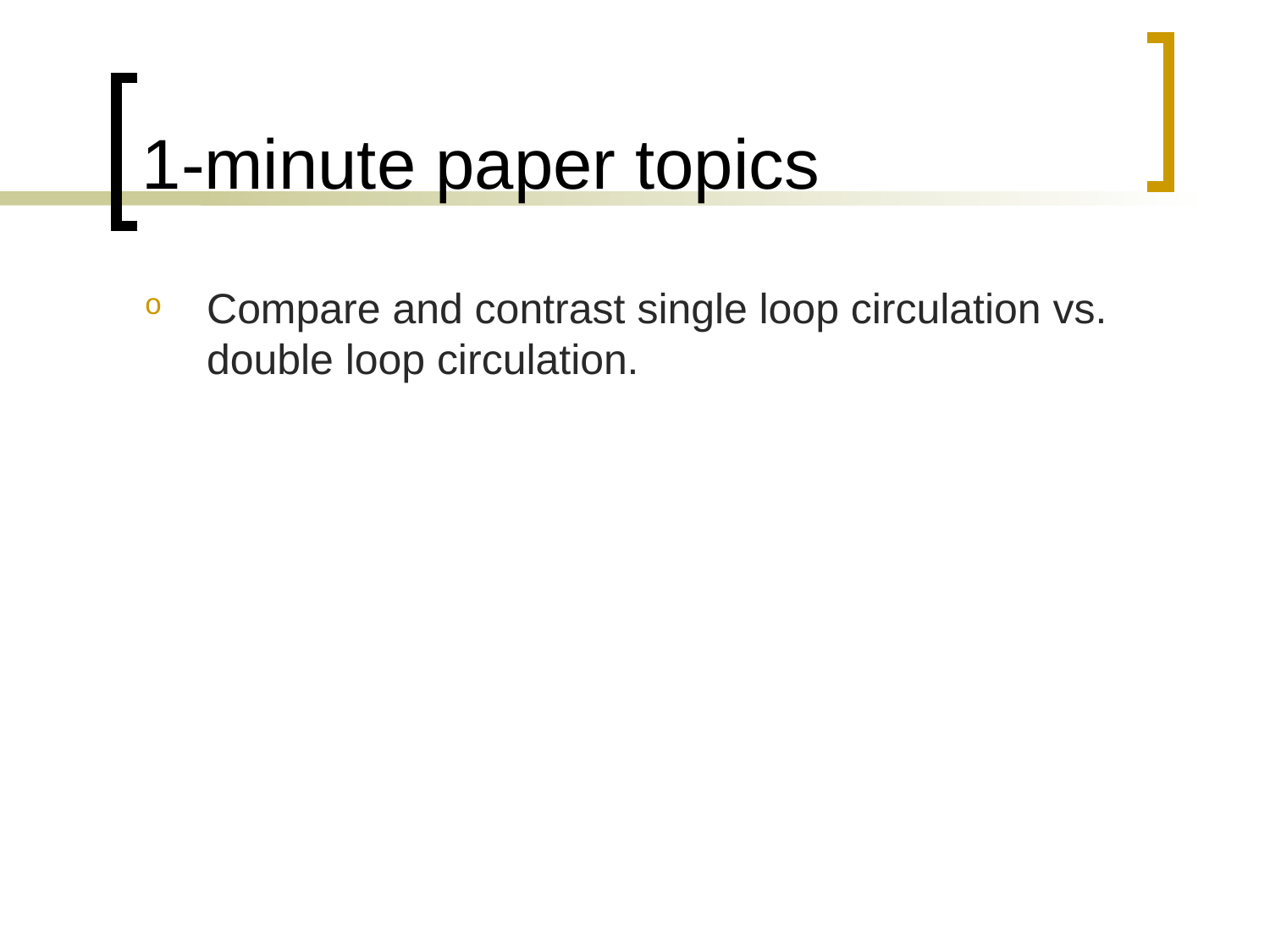

# 1-minute paper topics
Compare and contrast single loop circulation vs. double loop circulation.